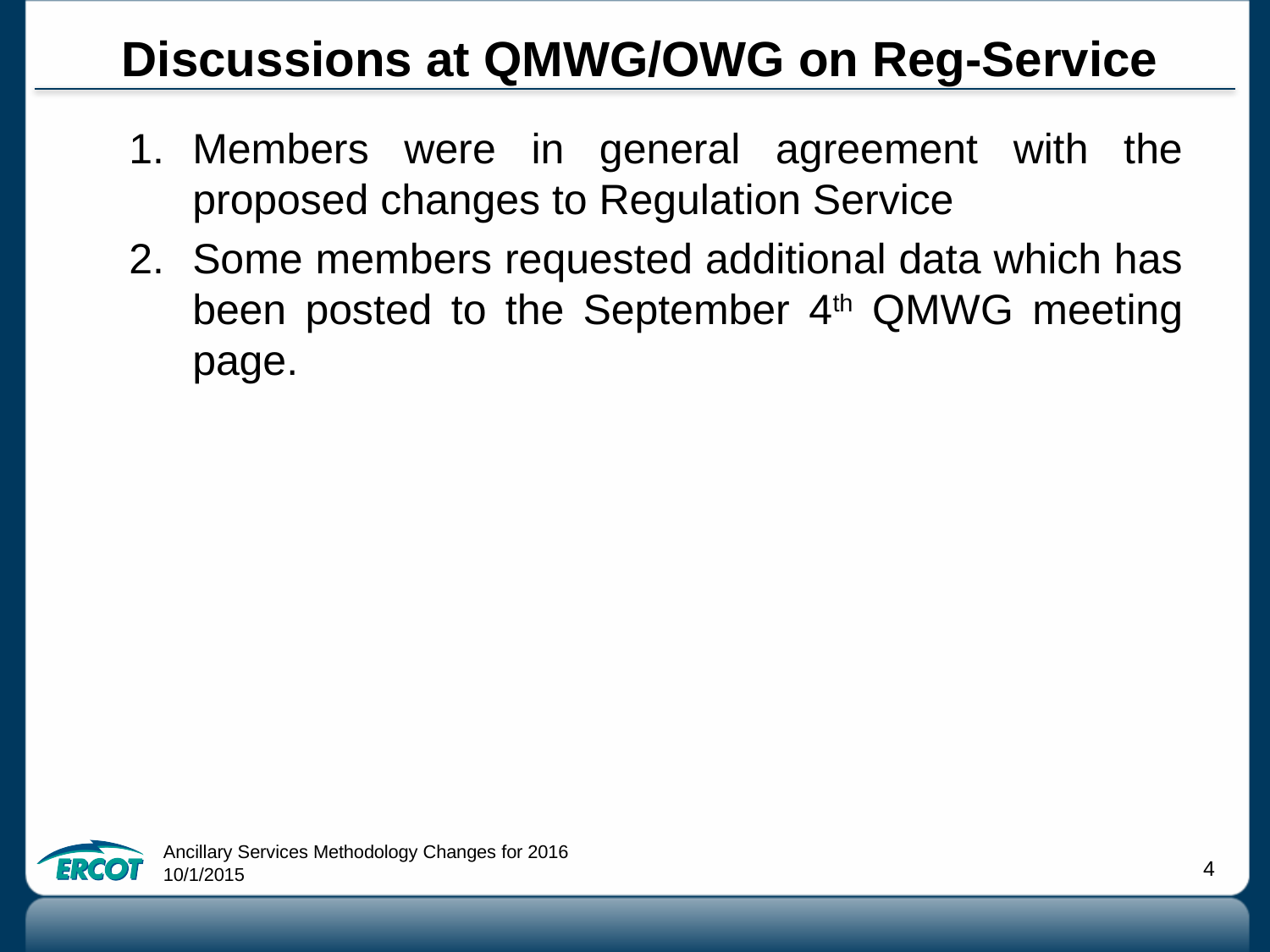

# Discussions at QMWG/OWG on Reg-Service
Members were in general agreement with the proposed changes to Regulation Service
Some members requested additional data which has been posted to the September 4th QMWG meeting page.